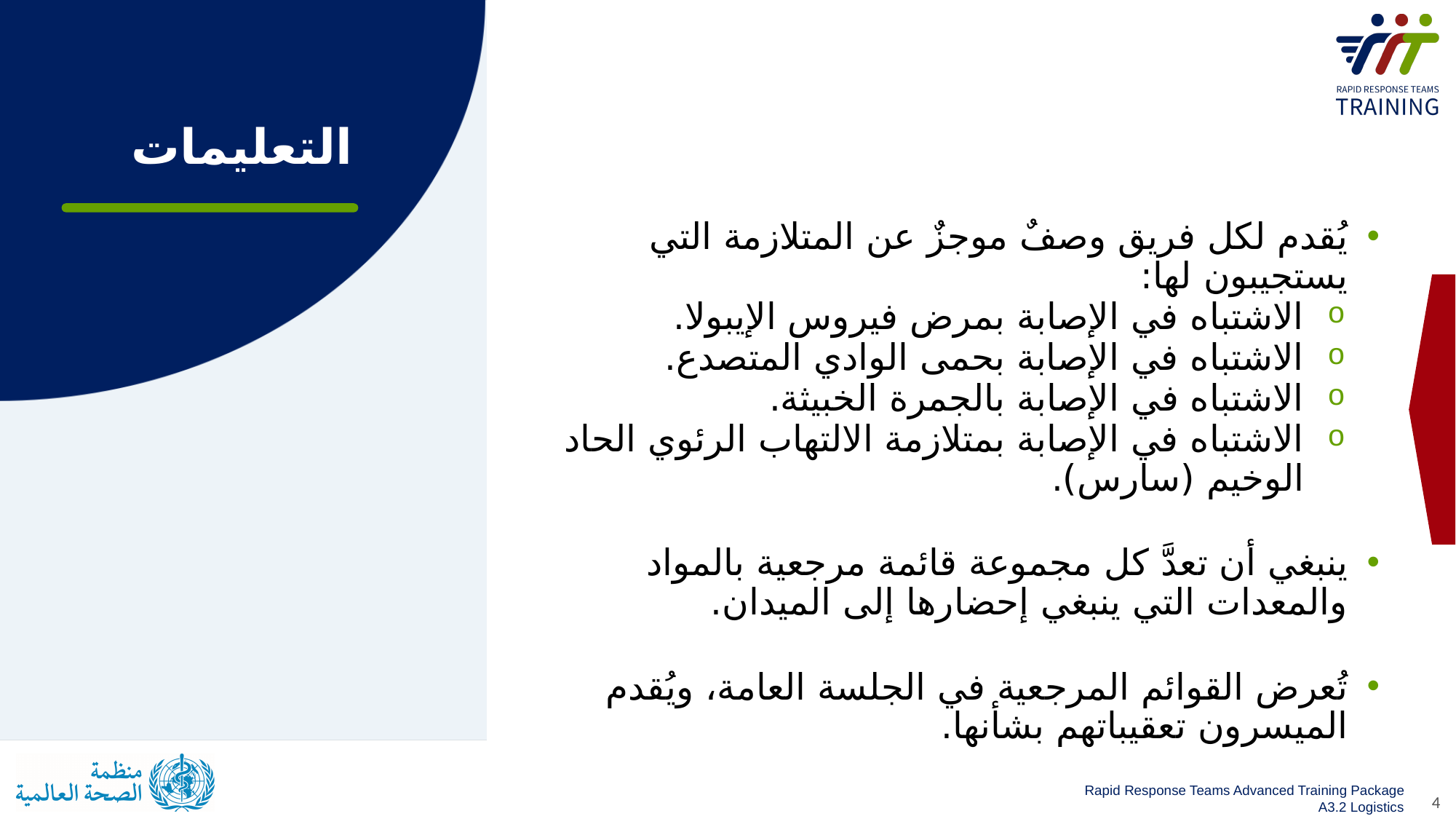

# التعليمات

يُقدم لكل فريق وصفٌ موجزٌ عن المتلازمة التي يستجيبون لها:
الاشتباه في الإصابة بمرض فيروس الإيبولا.
الاشتباه في الإصابة بحمى الوادي المتصدع.
الاشتباه في الإصابة بالجمرة الخبيثة.
الاشتباه في الإصابة بمتلازمة الالتهاب الرئوي الحاد الوخيم (سارس).

ينبغي أن تعدَّ كل مجموعة قائمة مرجعية بالمواد والمعدات التي ينبغي إحضارها إلى الميدان.

تُعرض القوائم المرجعية في الجلسة العامة، ويُقدم الميسرون تعقيباتهم بشأنها.
4